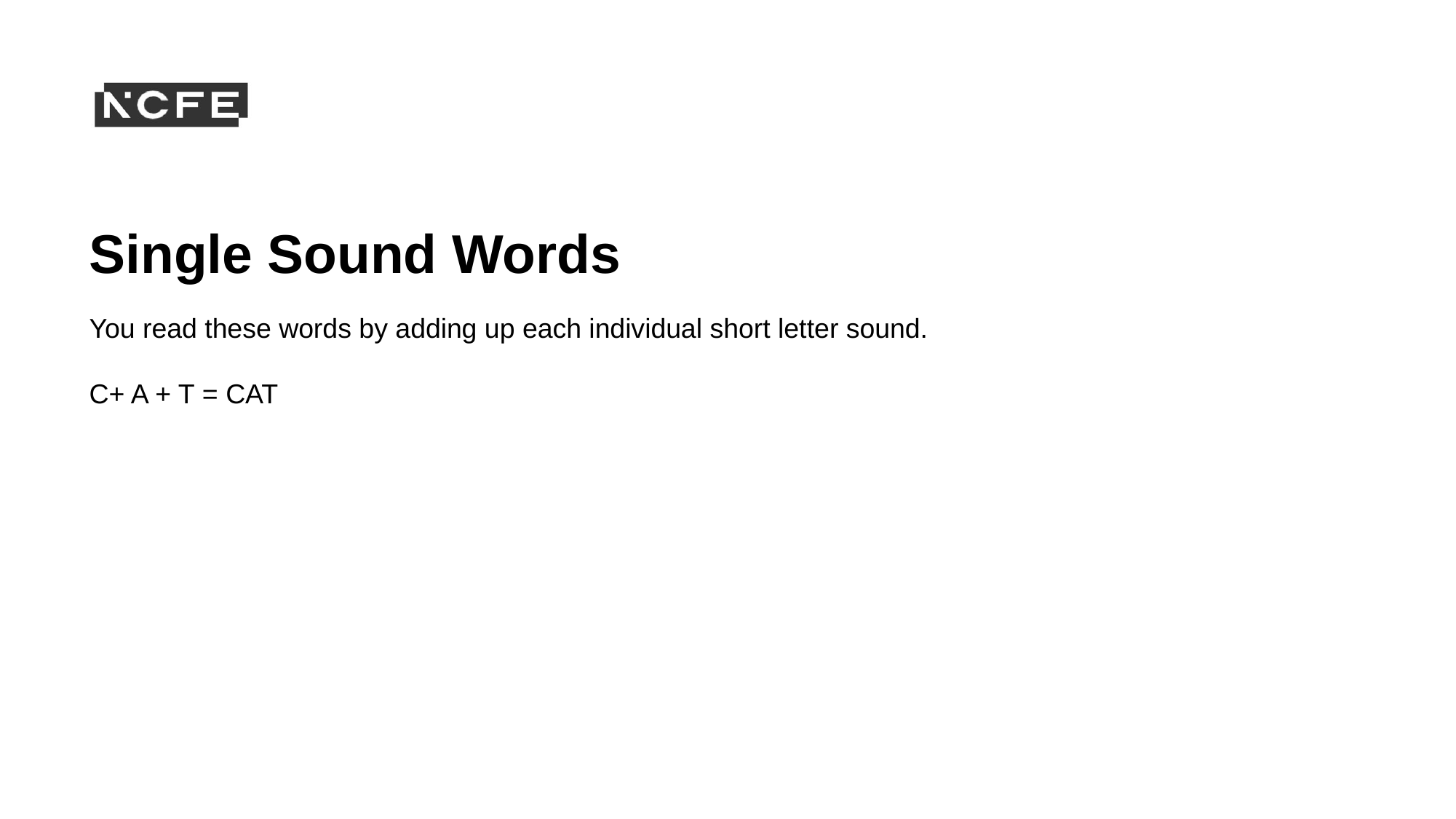

# Single Sound Words
You read these words by adding up each individual short letter sound.

C+ A + T = CAT